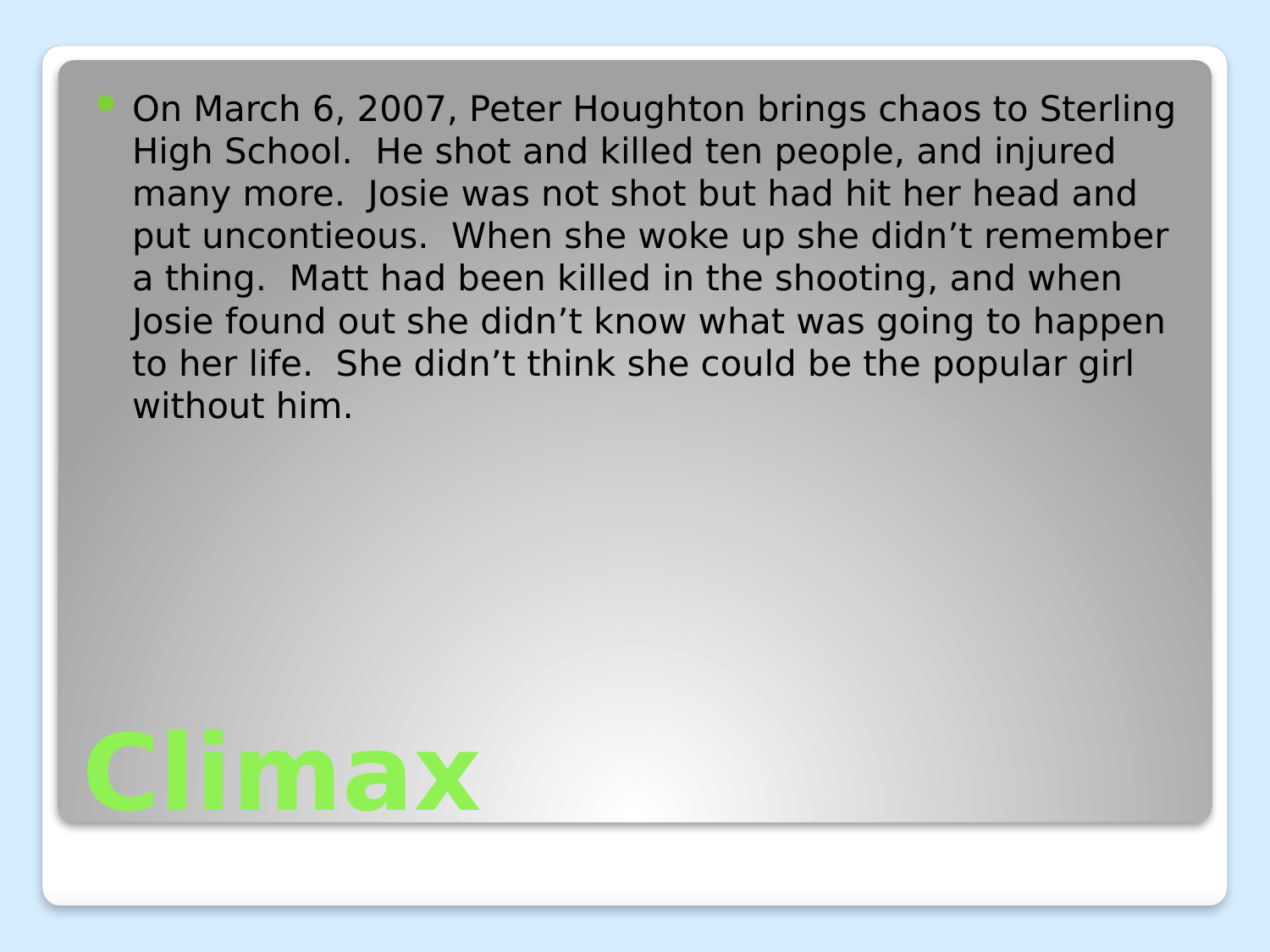

On March 6, 2007, Peter Houghton brings chaos to Sterling High School.  He shot and killed ten people, and injured many more.  Josie was not shot but had hit her head and put uncontieous.  When she woke up she didn’t remember a thing.  Matt had been killed in the shooting, and when Josie found out she didn’t know what was going to happen to her life.  She didn’t think she could be the popular girl without him.
# Climax